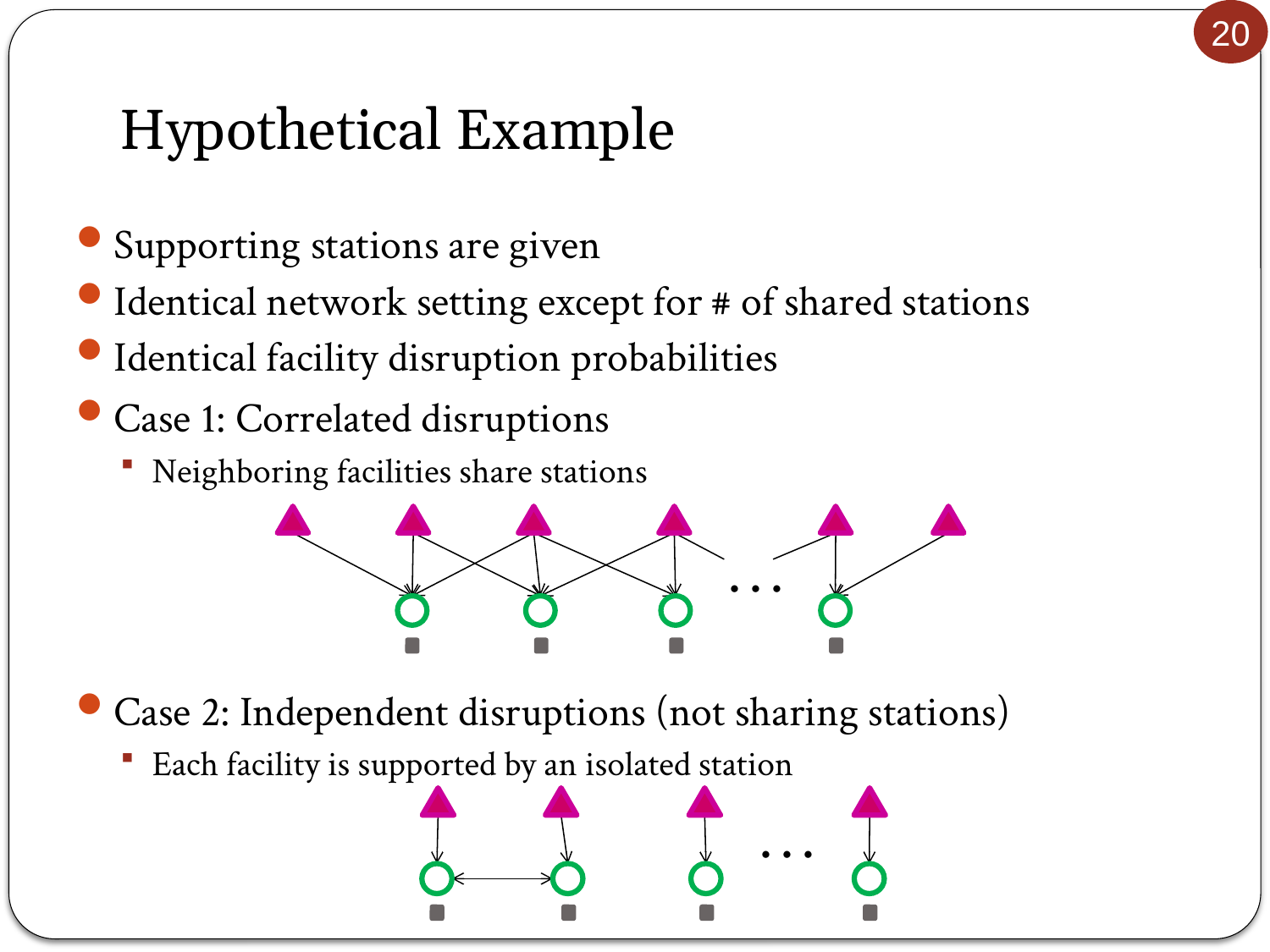

# Hypothetical Example
Supporting stations are given
Identical network setting except for # of shared stations
Identical facility disruption probabilities
Case 1: Correlated disruptions
Neighboring facilities share stations

Case 2: Independent disruptions (not sharing stations)
Each facility is supported by an isolated station

…

…